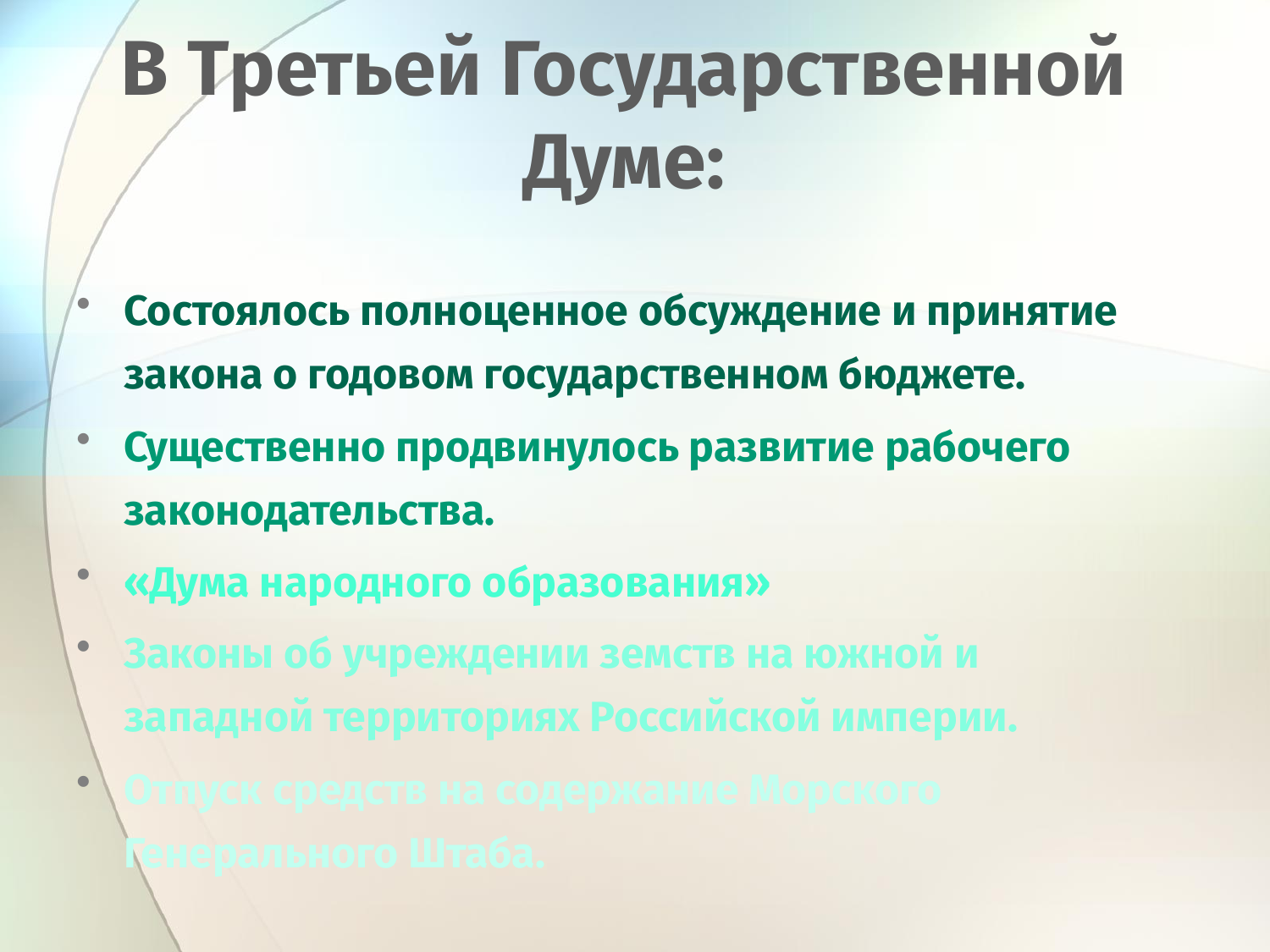

# В Третьей Государственной Думе:
Состоялось полноценное обсуждение и принятие закона о годовом государственном бюджете.
Существенно продвинулось развитие рабочего законодательства.
«Дума народного образования»
Законы об учреждении земств на южной и западной территориях Российской империи.
Отпуск средств на содержание Морского Генерального Штаба.